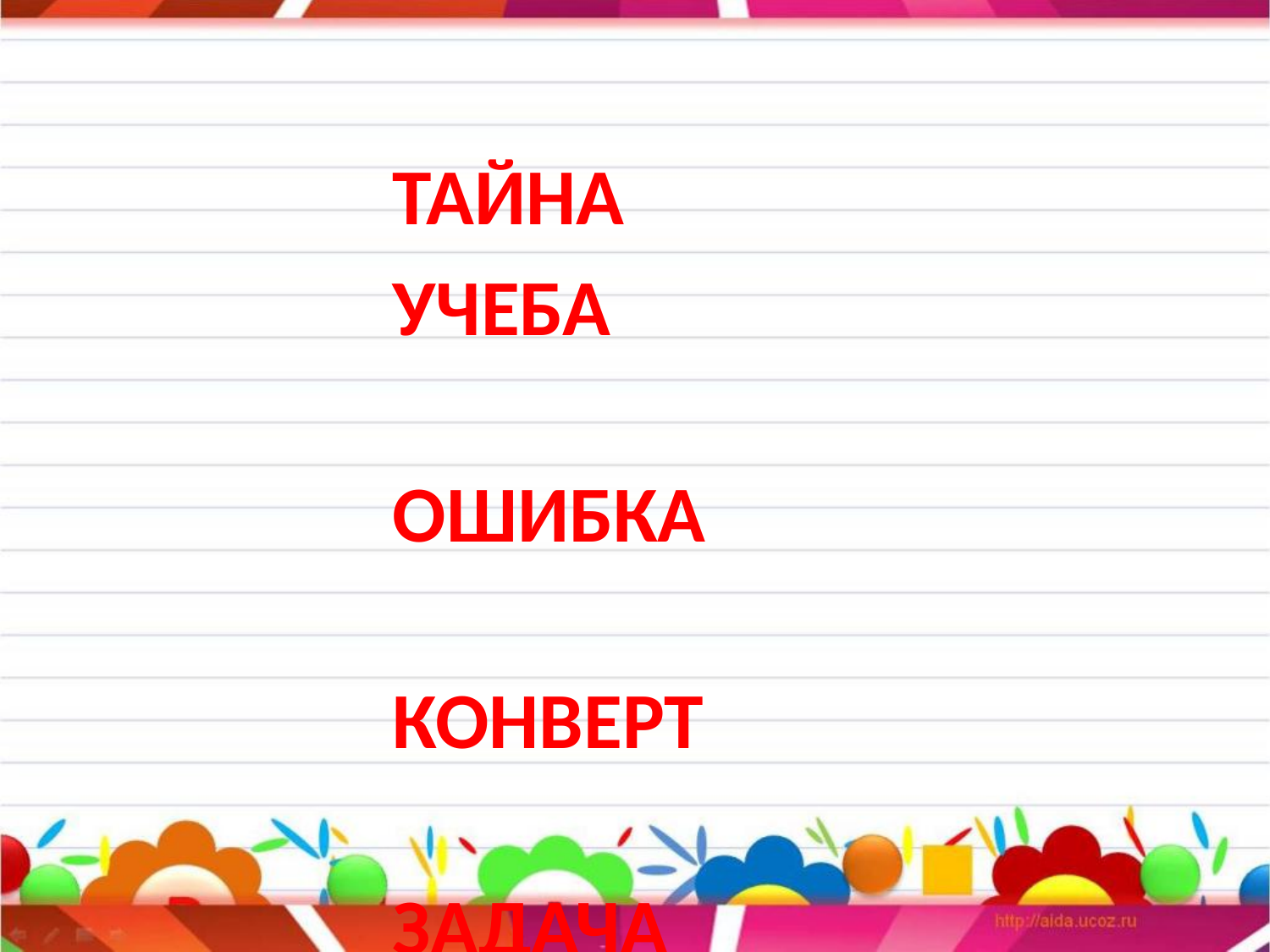

#
ТАЙНА
УЧЕБА
ОШИБКА
КОНВЕРТ
ЗАДАЧА
ДРУЖБА